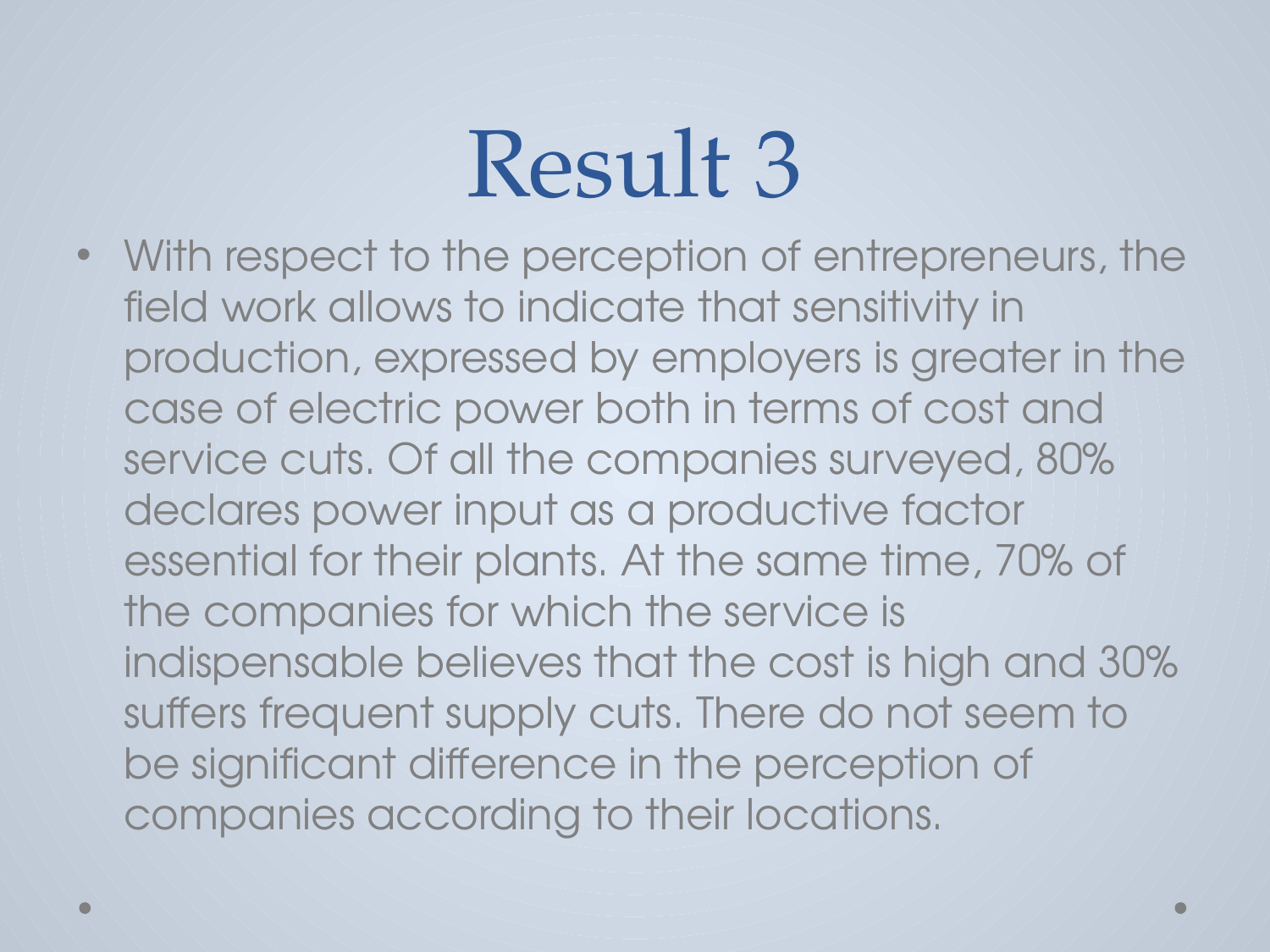

# Result 3
With respect to the perception of entrepreneurs, the field work allows to indicate that sensitivity in production, expressed by employers is greater in the case of electric power both in terms of cost and service cuts. Of all the companies surveyed, 80% declares power input as a productive factor essential for their plants. At the same time, 70% of the companies for which the service is indispensable believes that the cost is high and 30% suffers frequent supply cuts. There do not seem to be significant difference in the perception of companies according to their locations.